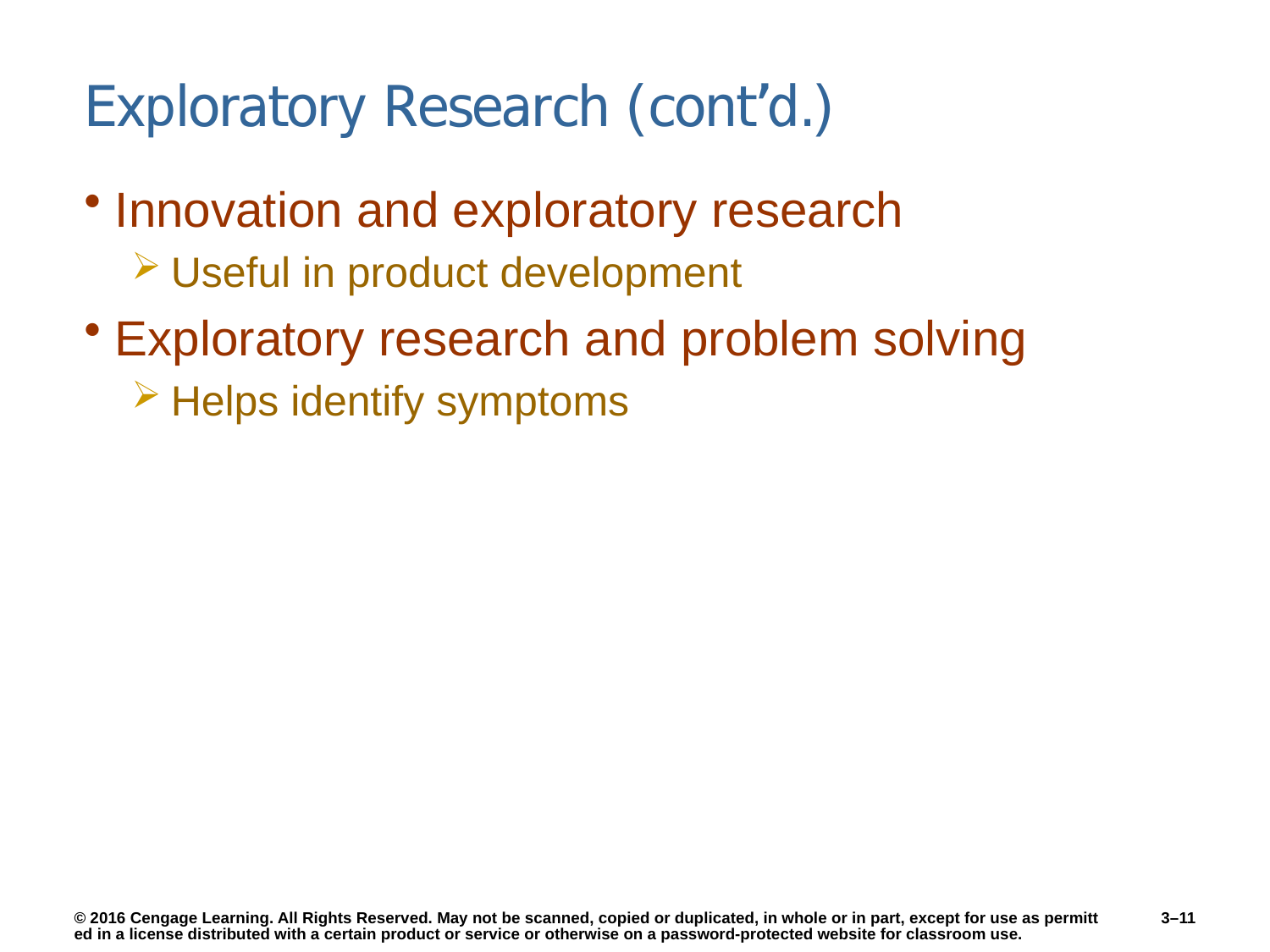

# Exploratory Research (cont’d.)
Innovation and exploratory research
Useful in product development
Exploratory research and problem solving
Helps identify symptoms
3–11
© 2016 Cengage Learning. All Rights Reserved. May not be scanned, copied or duplicated, in whole or in part, except for use as permitted in a license distributed with a certain product or service or otherwise on a password-protected website for classroom use.